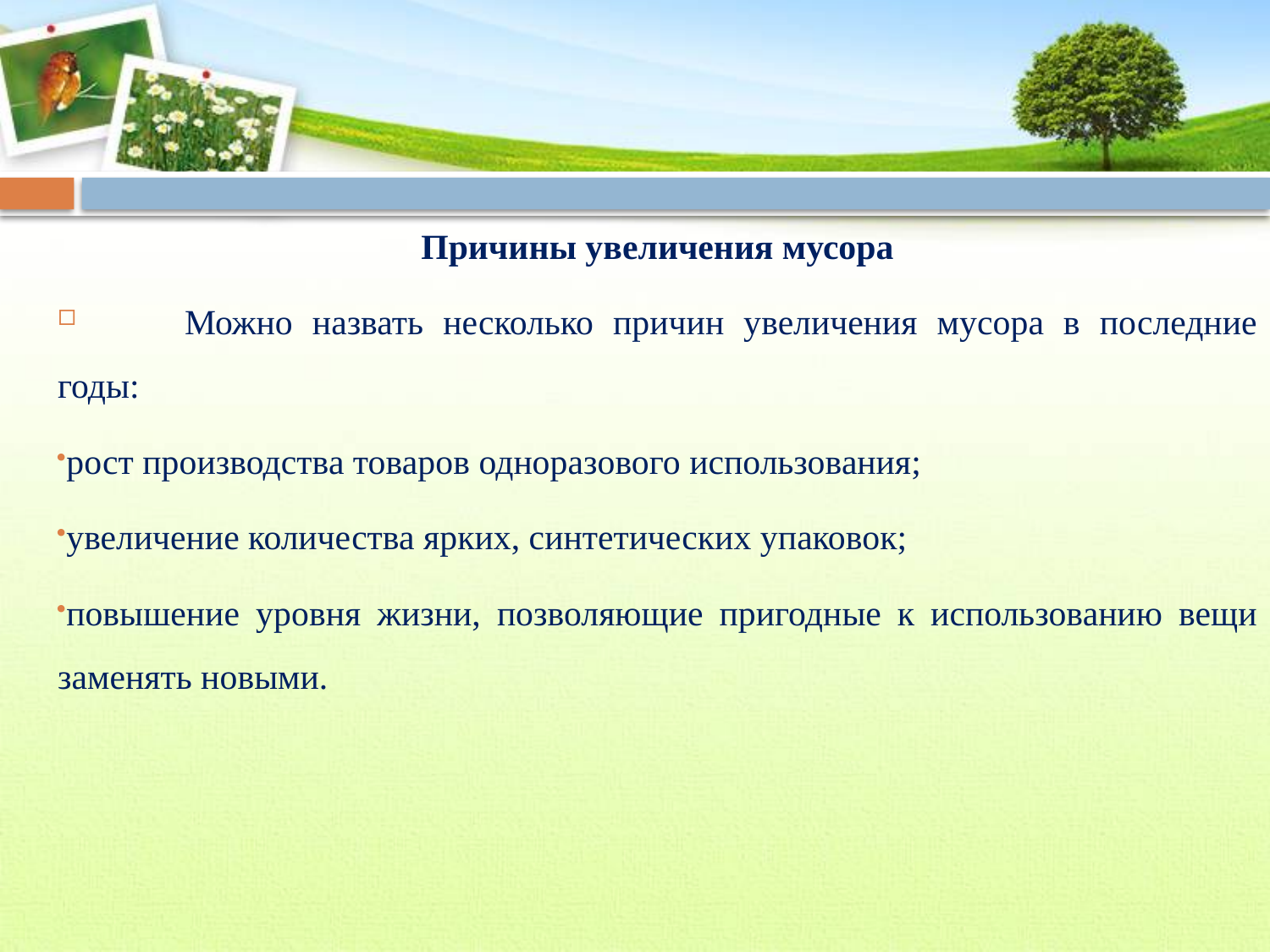

#
Причины увеличения мусора
	Можно назвать несколько причин увеличения мусора в последние годы:
рост производства товаров одноразового использования;
увеличение количества ярких, синтетических упаковок;
повышение уровня жизни, позволяющие пригодные к использованию вещи заменять новыми.